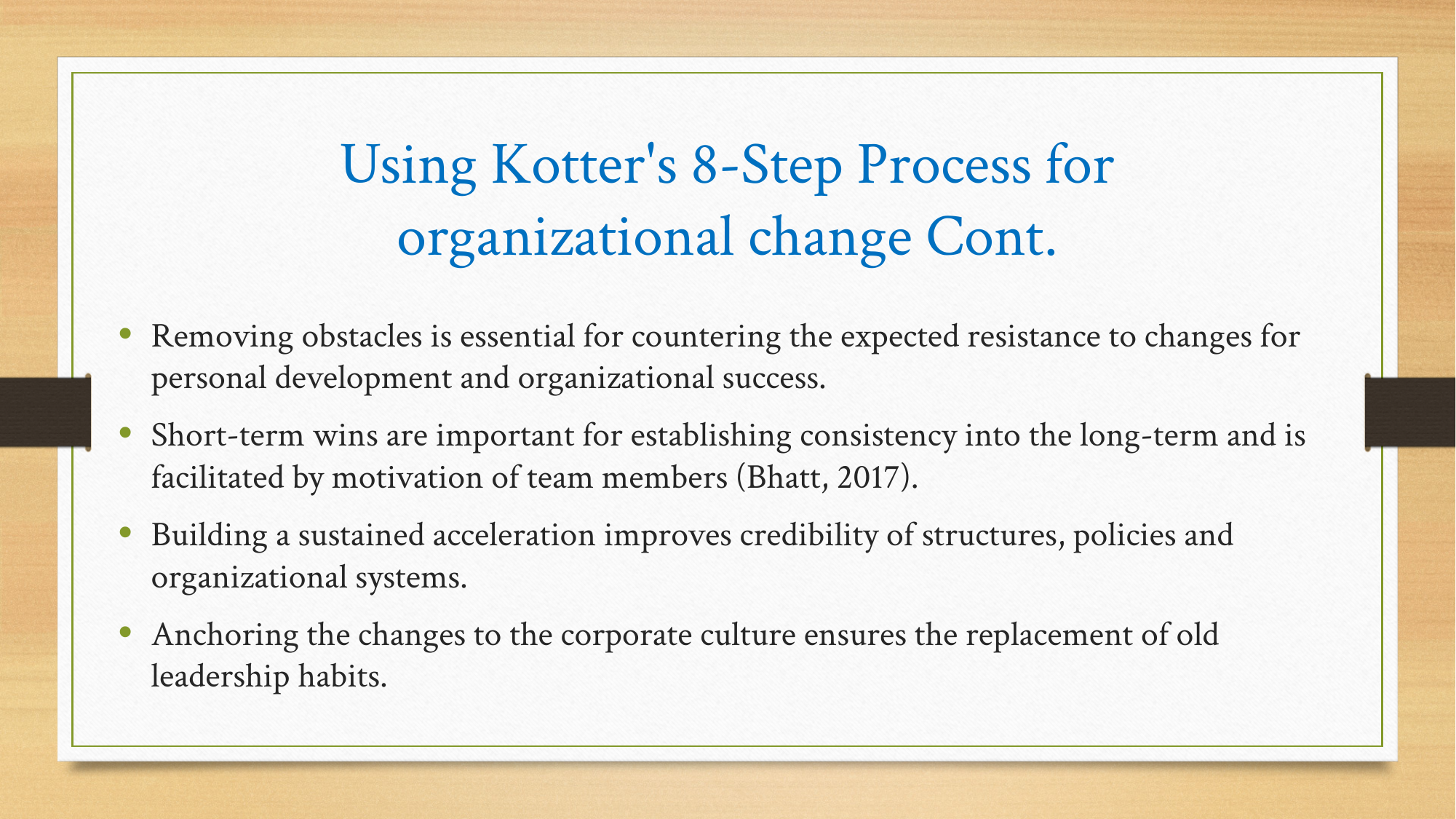

# Using Kotter's 8-Step Process for organizational change Cont.
Removing obstacles is essential for countering the expected resistance to changes for personal development and organizational success.
Short-term wins are important for establishing consistency into the long-term and is facilitated by motivation of team members (Bhatt, 2017).
Building a sustained acceleration improves credibility of structures, policies and organizational systems.
Anchoring the changes to the corporate culture ensures the replacement of old leadership habits.